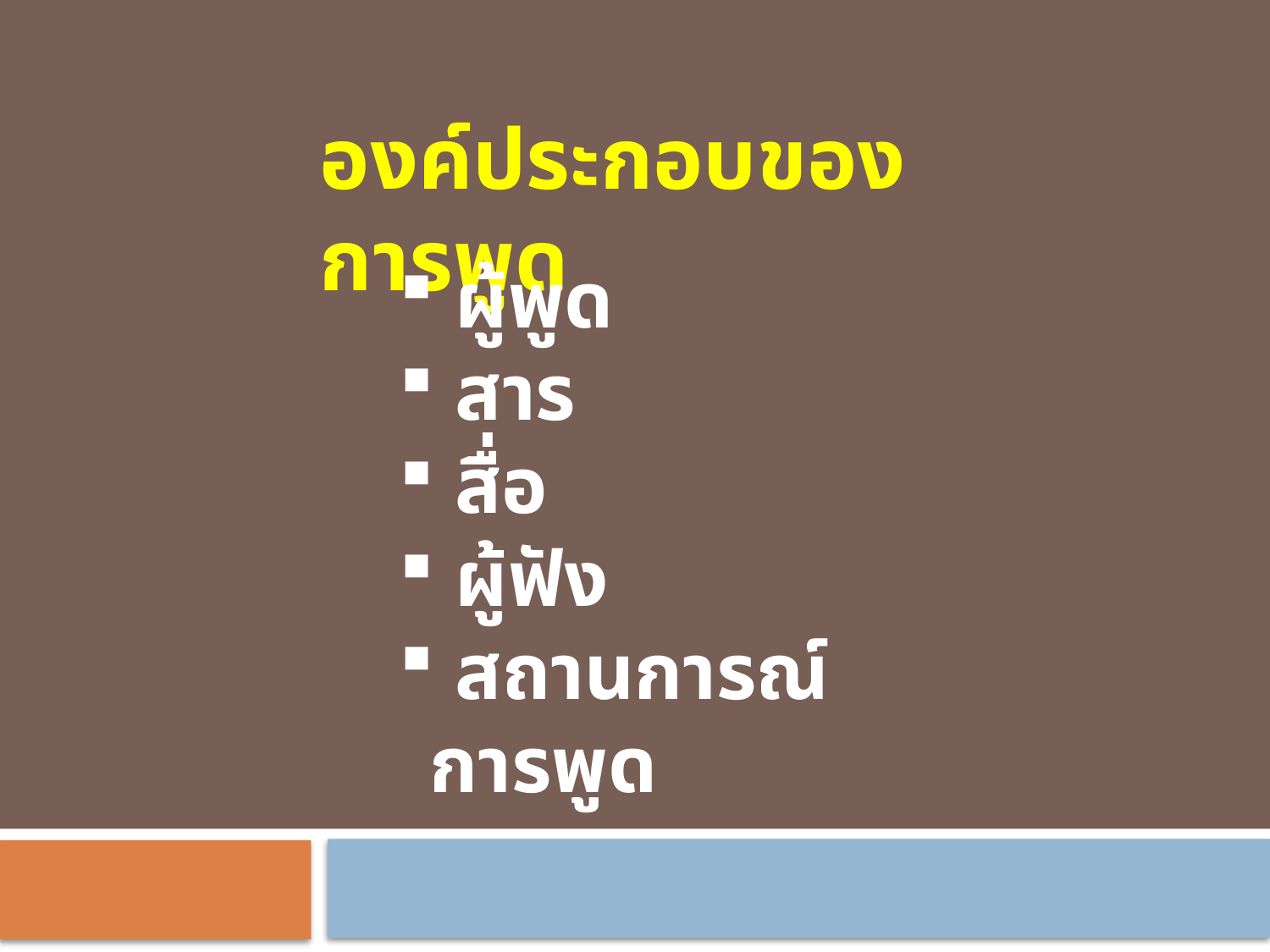

องค์ประกอบของการพูด
 ผู้พูด
 สาร
 สื่อ
 ผู้ฟัง
 สถานการณ์การพูด